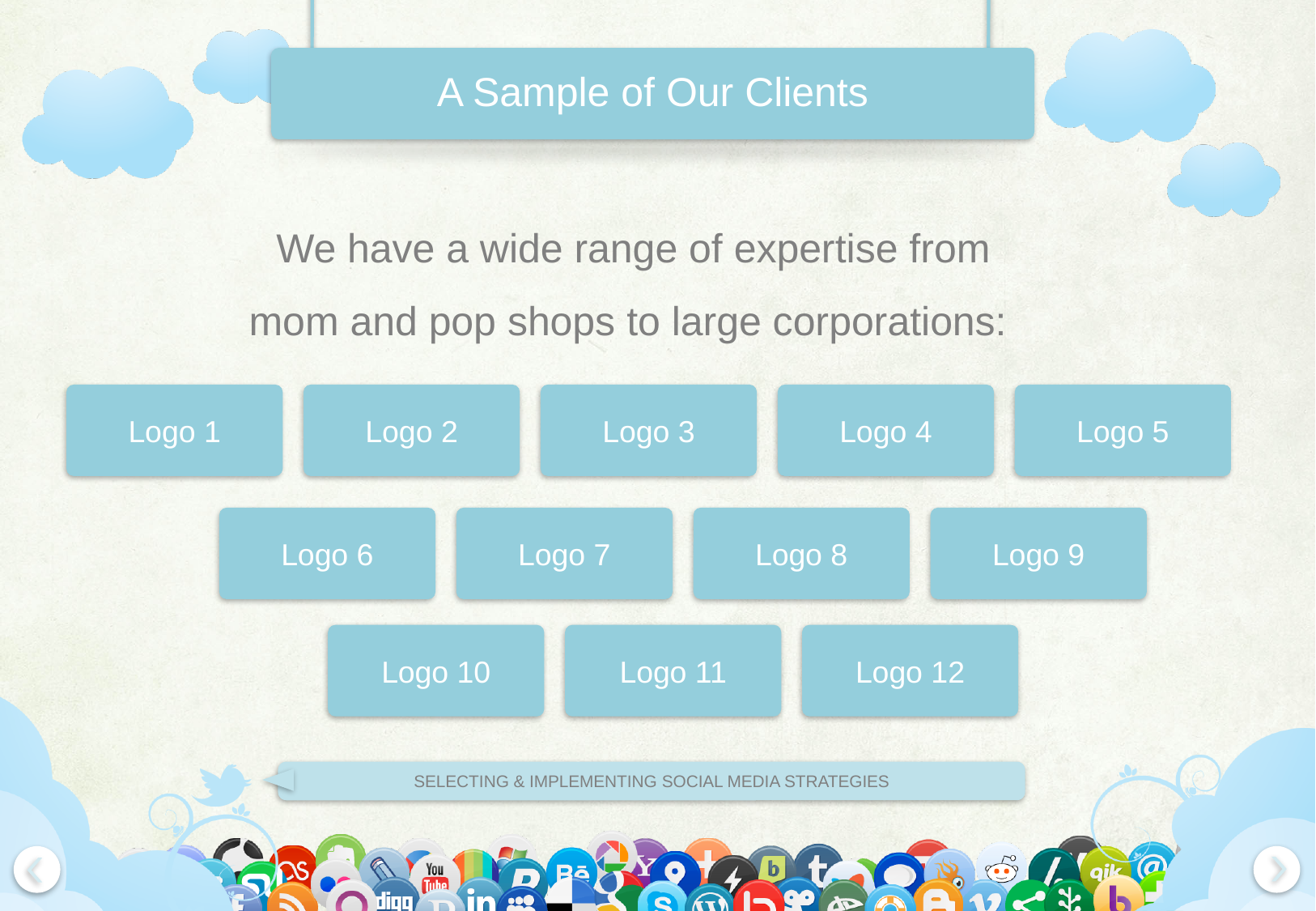

# A Sample of Our Clients
We have a wide range of expertise from mom and pop shops to large corporations:

Logo 1
Logo 2
Logo 3
Logo 4
Logo 5

Logo 6
Logo 7
Logo 8
Logo 9

Logo 10
Logo 11
Logo 12